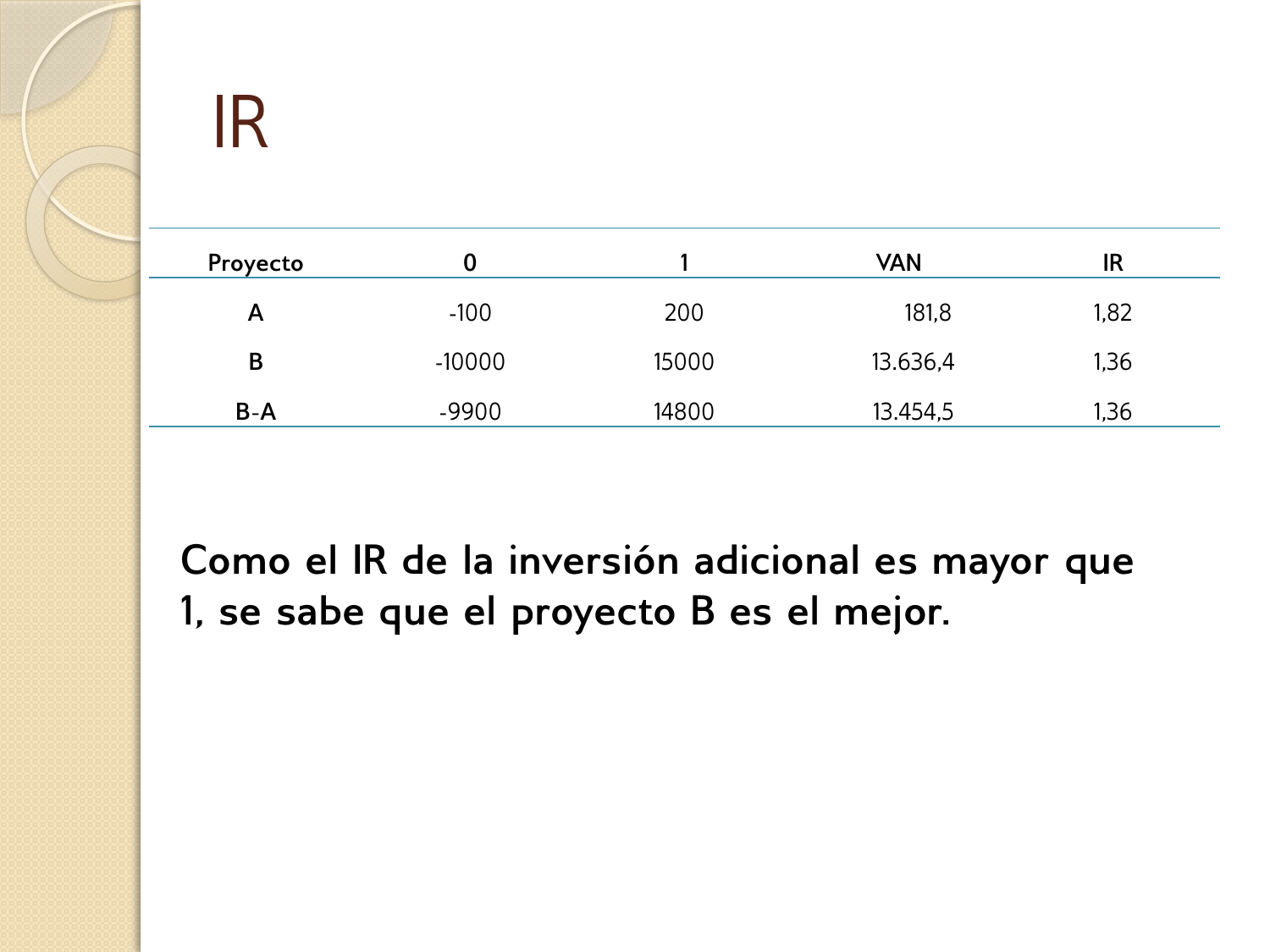

# IR
| Proyecto | 0 | 1 | VAN | IR |
| --- | --- | --- | --- | --- |
| A | -100 | 200 | 181,8 | 1,82 |
| B | -10000 | 15000 | 13.636,4 | 1,36 |
| B-A | -9900 | 14800 | 13.454,5 | 1,36 |
Como el IR de la inversión adicional es mayor que 1, se sabe que el proyecto B es el mejor.